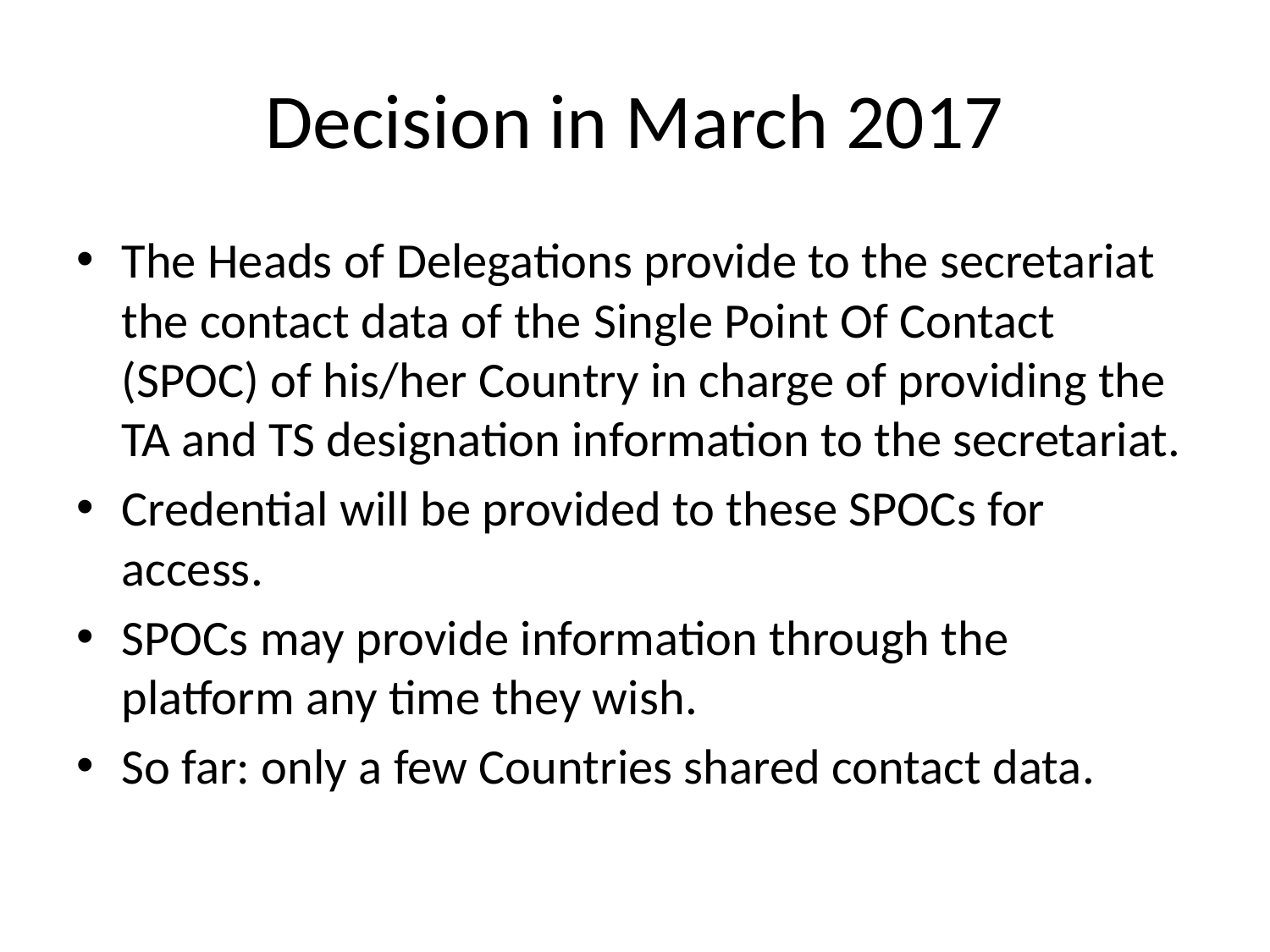

# Decision in March 2017
The Heads of Delegations provide to the secretariat the contact data of the Single Point Of Contact (SPOC) of his/her Country in charge of providing the TA and TS designation information to the secretariat.
Credential will be provided to these SPOCs for access.
SPOCs may provide information through the platform any time they wish.
So far: only a few Countries shared contact data.